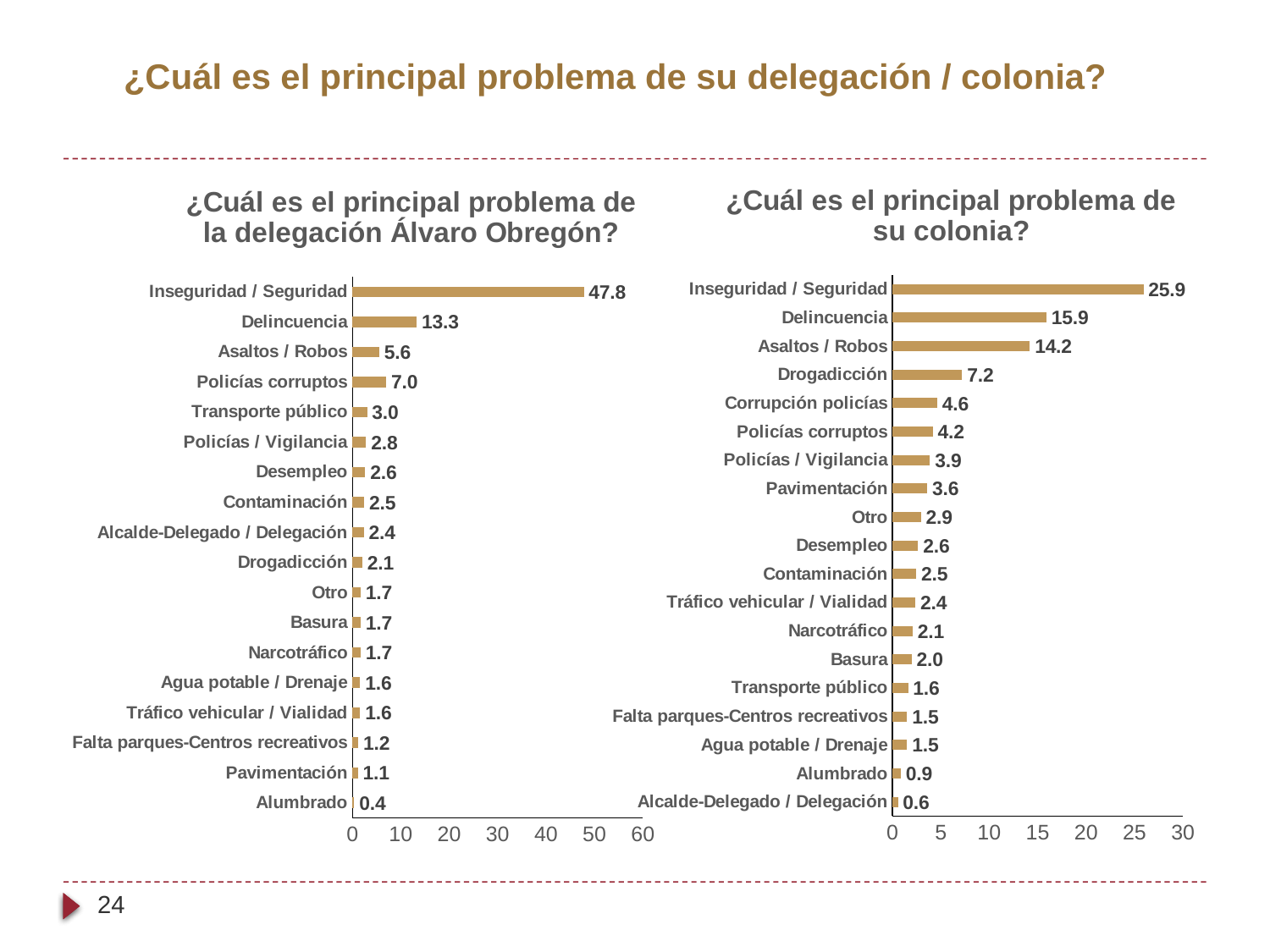

# ¿Cuál es el principal problema de su delegación / colonia?

### Chart: ¿Cuál es el principal problema de su colonia?

| Category | ¿Cuál es el principal problema de su colonia? |
|---|---|
| Alcalde-Delegado / Delegación | 0.5676442980766296 |
| Alumbrado | 0.8514664173126221 |
| Agua potable / Drenaje | 1.5137181282043457 |
| Falta parques-Centros recreativos | 1.5137181282043457 |
| Transporte público | 1.608325481414795 |
| Basura | 1.9867550134658813 |
| Narcotráfico | 2.081362247467041 |
| Tráfico vehicular / Vialidad | 2.3651845455169678 |
| Contaminación | 2.459791898727417 |
| Desempleo | 2.6490066051483154 |
| Otro | 2.932828903198242 |
| Pavimentación | 3.595080614089966 |
| Policías / Vigilancia | 3.8789026737213135 |
| Policías corruptos | 4.162724494934082 |
| Corrupción policías | 4.635761737823486 |
| Drogadicción | 7.190161228179932 |
| Asaltos / Robos | 14.191107749938965 |
| Delincuencia | 15.89404010772705 |
| Inseguridad / Seguridad | 25.922420501708984 |

### Chart: ¿Cuál es el principal problema de la delegación Álvaro Obregón?

| Category | ¿Cuál es el principal problema de la alcaldía-delegación Álvaro Obregón? |
|---|---|
| Alumbrado | 0.3770028352737427 |
| Pavimentación | 1.131008505821228 |
| Falta parques-Centros recreativos | 1.2252591848373413 |
| Tráfico vehicular / Vialidad | 1.602262020111084 |
| Agua potable / Drenaje | 1.602262020111084 |
| Narcotráfico | 1.6965126991271973 |
| Basura | 1.6965126991271973 |
| Otro | 1.6965126991271973 |
| Drogadicción | 2.0735156536102295 |
| Alcalde-Delegado / Delegación | 2.3562676906585693 |
| Contaminación | 2.4505183696746826 |
| Desempleo | 2.6390199661254883 |
| Policías / Vigilancia | 2.827521324157715 |
| Transporte público | 3.0160226821899414 |
| Policías corruptos | 7.0 |
| Asaltos / Robos | 5.560791969299316 |
| Delincuencia | 13.289350509643555 |
| Inseguridad / Seguridad | 47.78511047363281 |
24